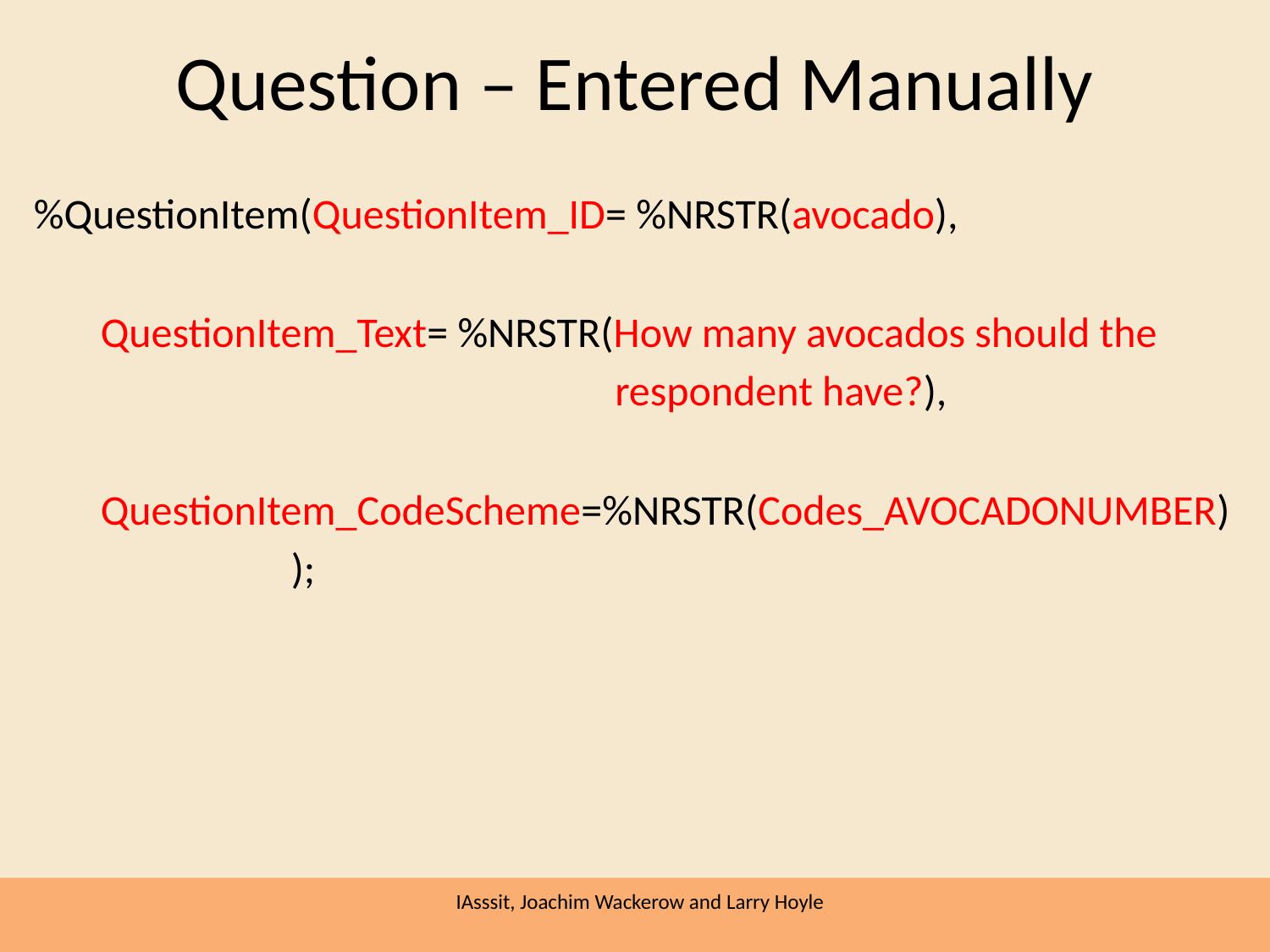

# Question – Entered Manually
%QuestionItem(QuestionItem_ID= %NRSTR(avocado),

       QuestionItem_Text= %NRSTR(How many avocados should the
                                                             respondent have?),

       QuestionItem_CodeScheme=%NRSTR(Codes_AVOCADONUMBER)
                           );
IAsssit, Joachim Wackerow and Larry Hoyle